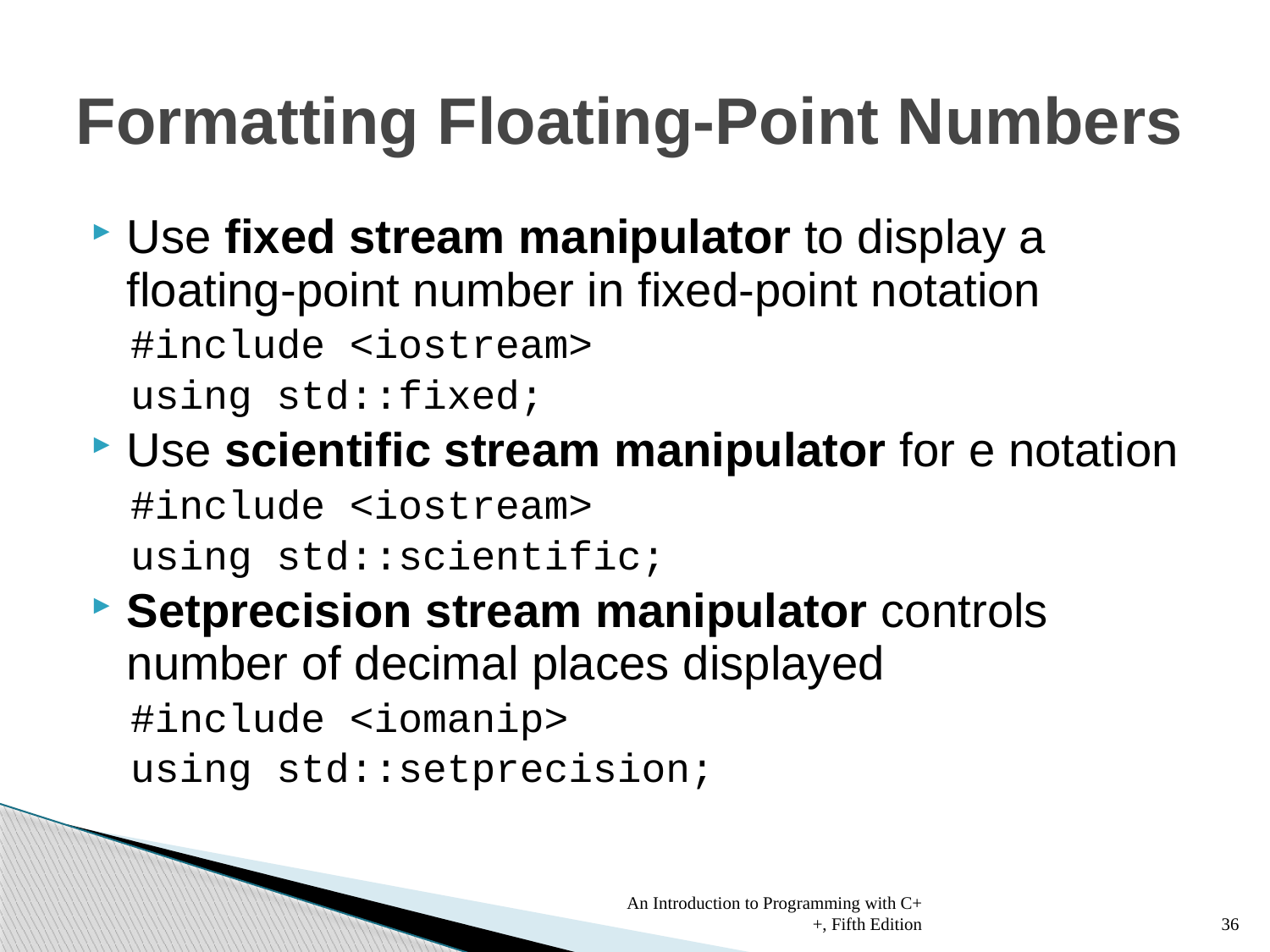

# Formatting Floating-Point Numbers
Use fixed stream manipulator to display a floating-point number in fixed-point notation
#include <iostream>
using std::fixed;
Use scientific stream manipulator for e notation
#include <iostream>
using std::scientific;
Setprecision stream manipulator controls number of decimal places displayed
#include <iomanip>
using std::setprecision;
An Introduction to Programming with C++, Fifth Edition
36